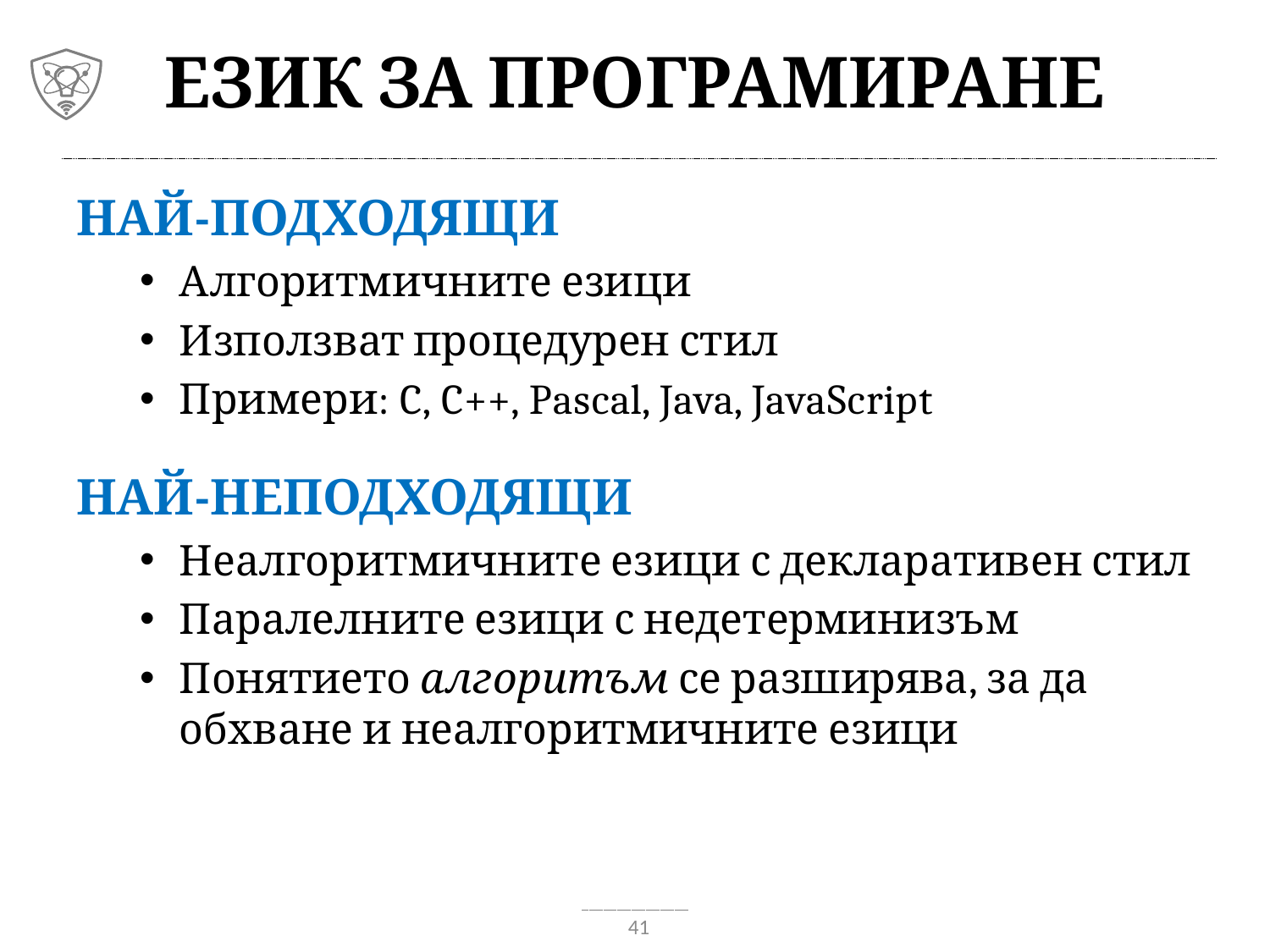

# Език за програмиране
Най-подходящи
Алгоритмичните езици
Използват процедурен стил
Примери: C, C++, Pascal, Java, JavaScript
Най-неподходящи
Неалгоритмичните езици с декларативен стил
Паралелните езици с недетерминизъм
Понятието алгоритъм се разширява, за да обхване и неалгоритмичните езици
41